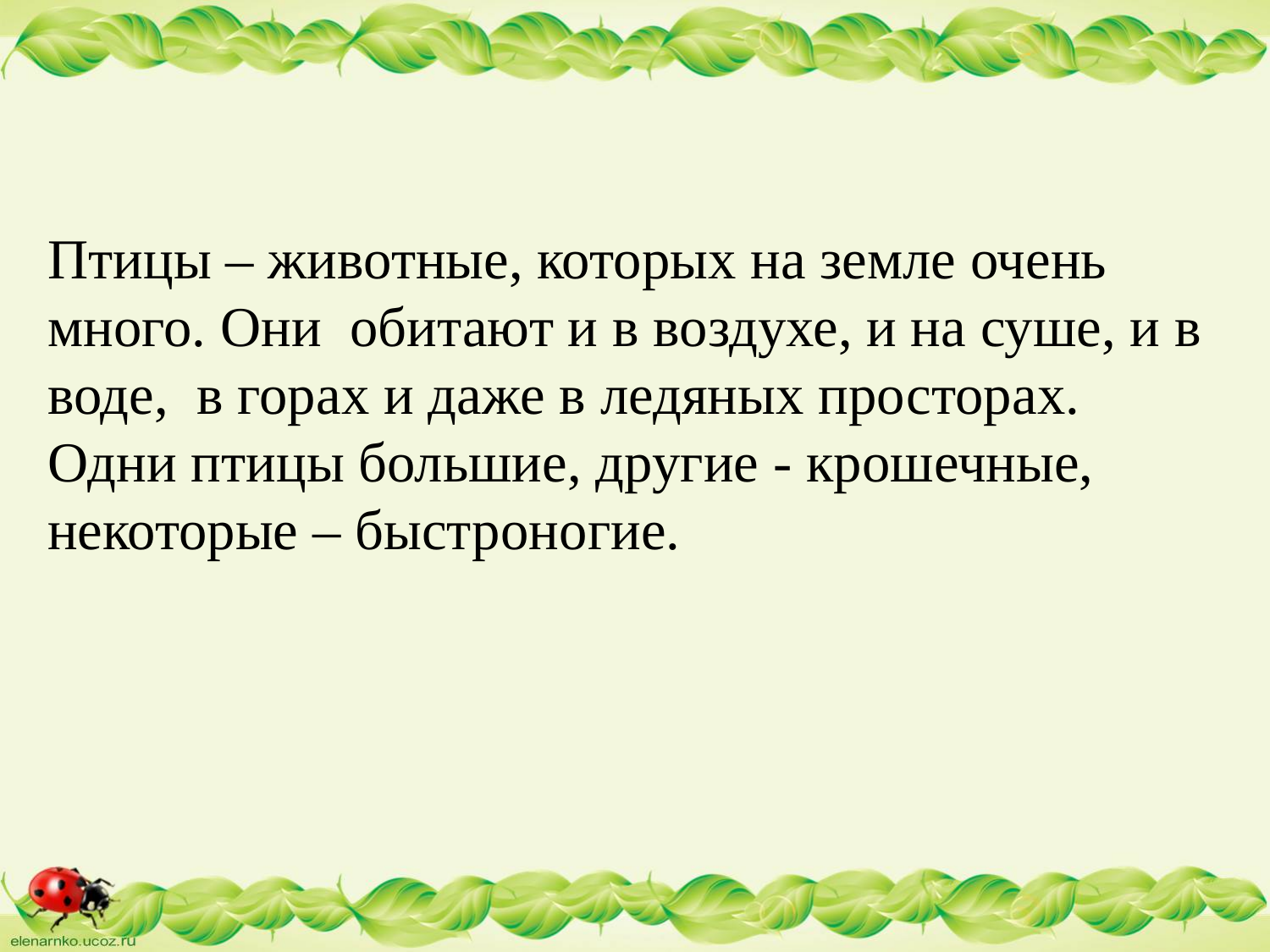

#
Птицы – животные, которых на земле очень много. Они  обитают и в воздухе, и на суше, и в воде,  в горах и даже в ледяных просторах. Одни птицы большие, другие - крошечные, некоторые – быстроногие.